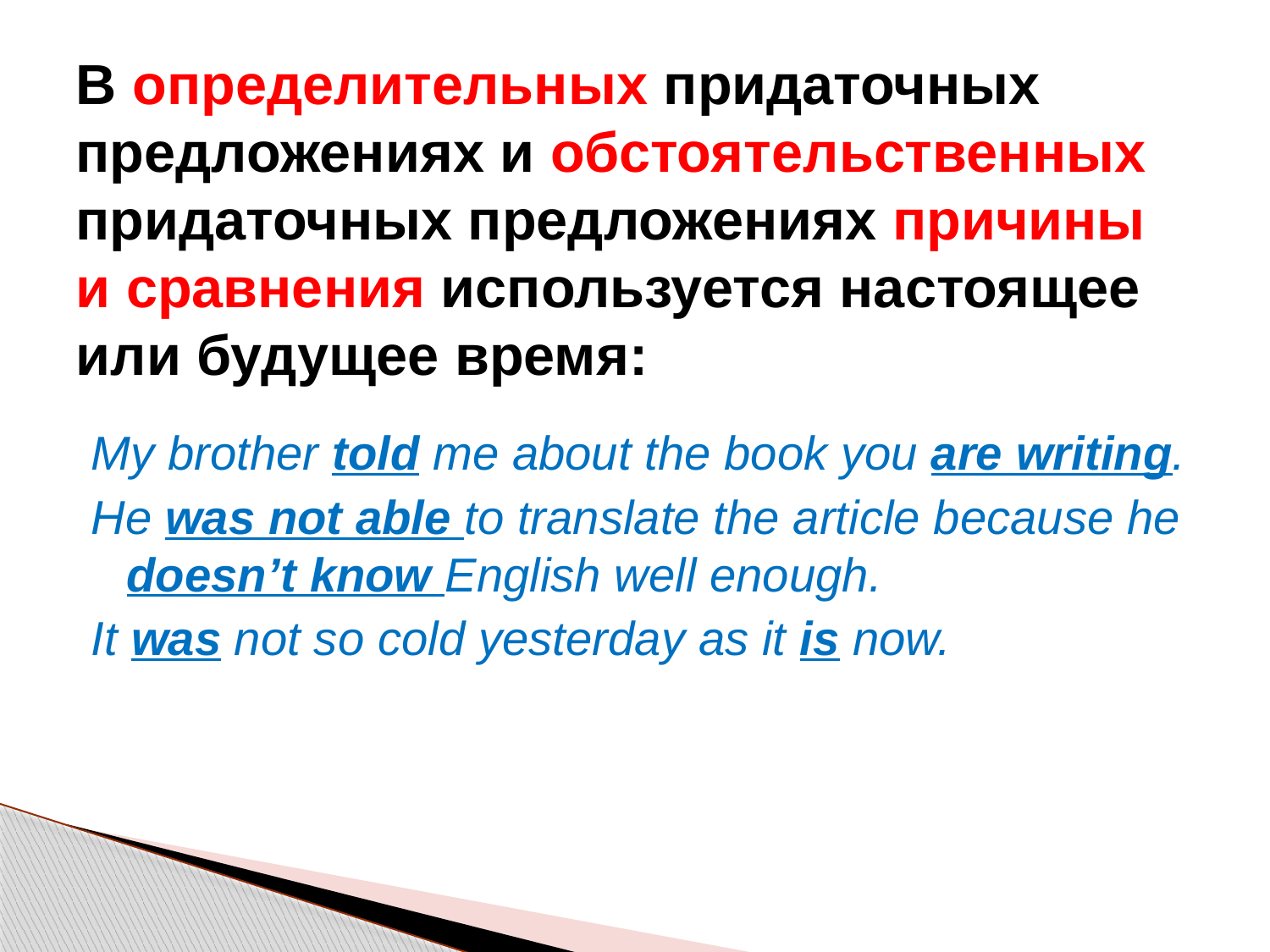

# В определительных придаточных предложениях и обстоятельственных придаточных предложениях причины и сравнения используется настоящее или будущее время:
My brother told me about the book you are writing.
He was not able to translate the article because he doesn’t know English well enough.
It was not so cold yesterday as it is now.